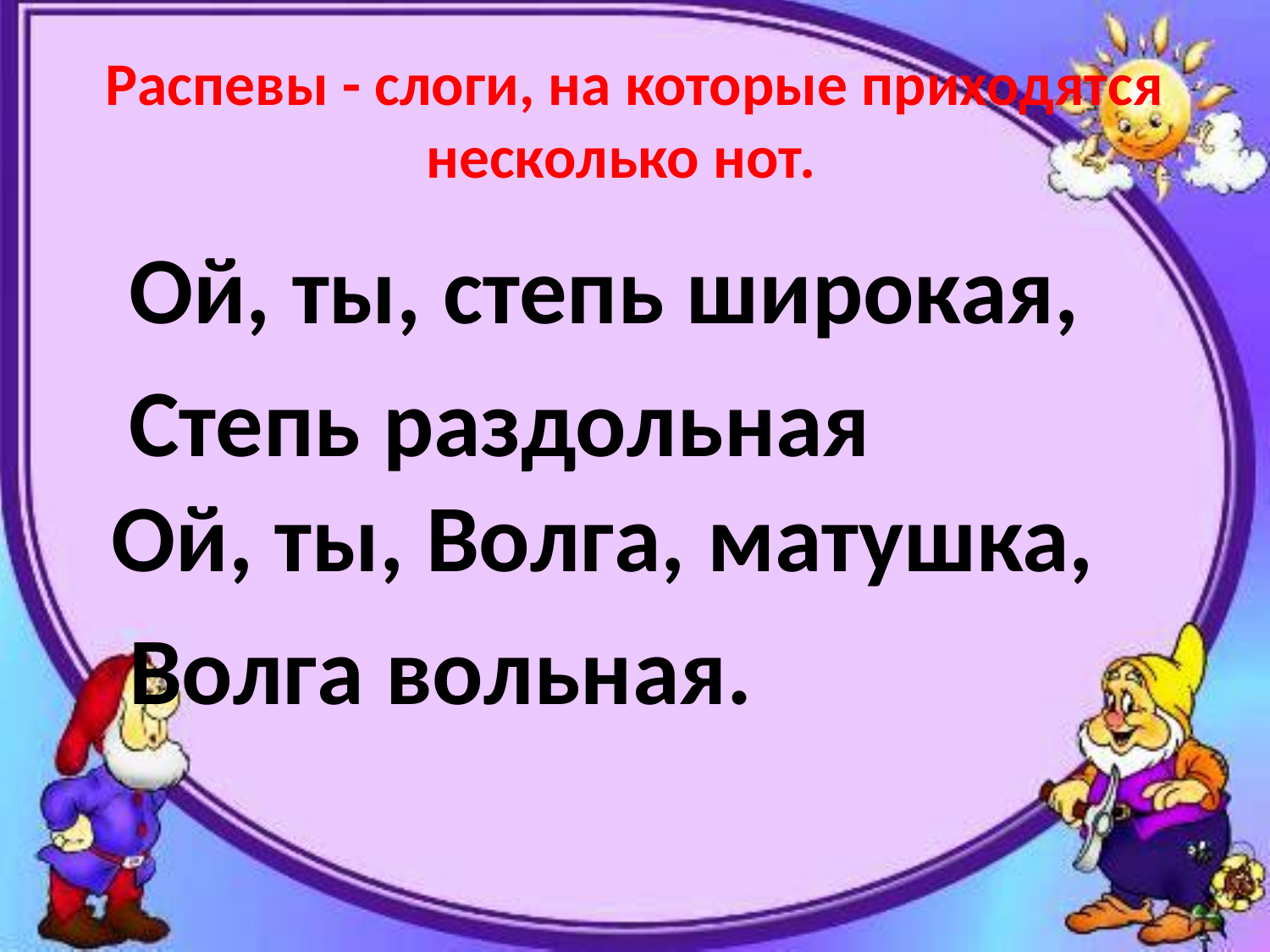

# Распевы - слоги, на которые приходятся несколько нот.
    Ой, ты, степь широкая,
    Степь раздольная
 Ой, ты, Волга, матушка,
    Волга вольная.